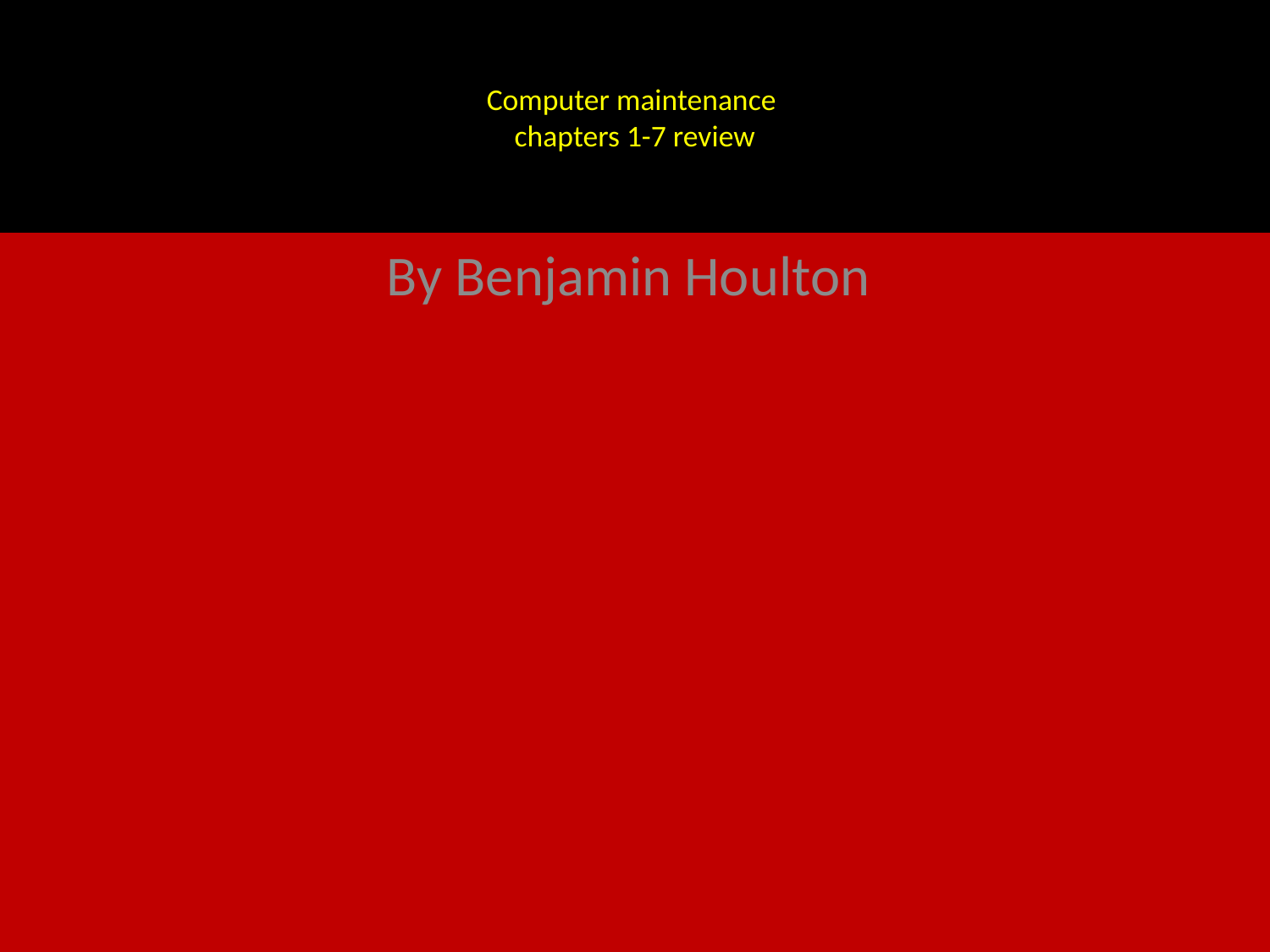

# Computer maintenance chapters 1-7 review
By Benjamin Houlton